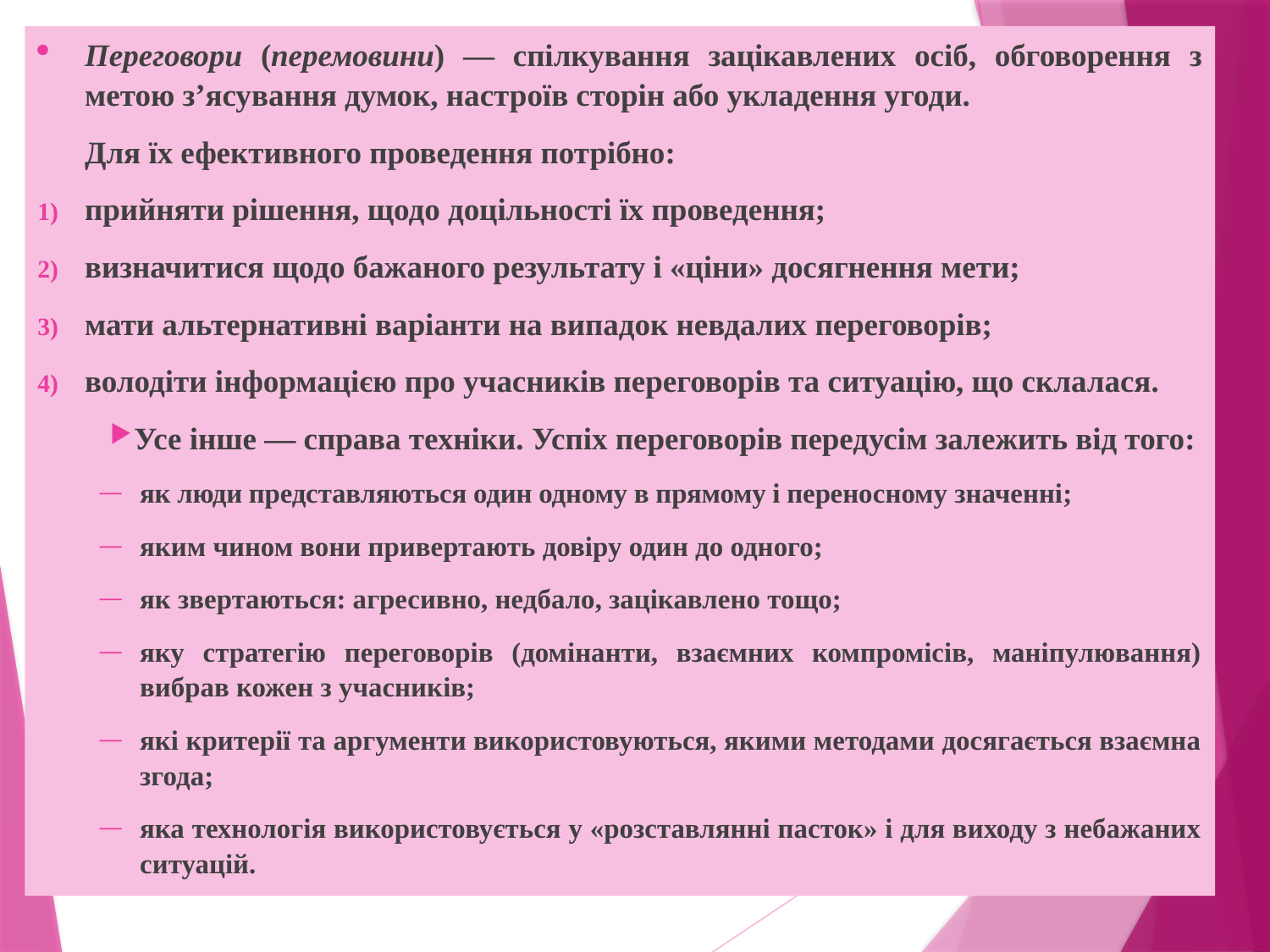

Переговори (перемовини) — спілкування зацікавлених осіб, обговорення з метою з’ясування думок, настроїв сторін або укладення угоди.
Для їх ефективного проведення потрібно:
прийняти рішення, щодо доцільності їх проведення;
визначитися щодо бажаного результату і «ціни» досягнення мети;
мати альтернативні варіанти на випадок невдалих переговорів;
володіти інформацією про учасників переговорів та ситуацію, що склалася.
Усе інше — справа техніки. Успіх переговорів передусім залежить від того:
як люди представляються один одному в прямому і перенос­ному значенні;
яким чином вони привертають довіру один до одного;
як звертаються: агресивно, недбало, зацікавлено тощо;
яку стратегію переговорів (домінанти, взаємних компромісів, маніпулювання) вибрав кожен з учасників;
які критерії та аргументи використовуються, якими методами досягається взаємна згода;
яка технологія використовується у «розставлянні пасток» і для виходу з небажаних ситуацій.